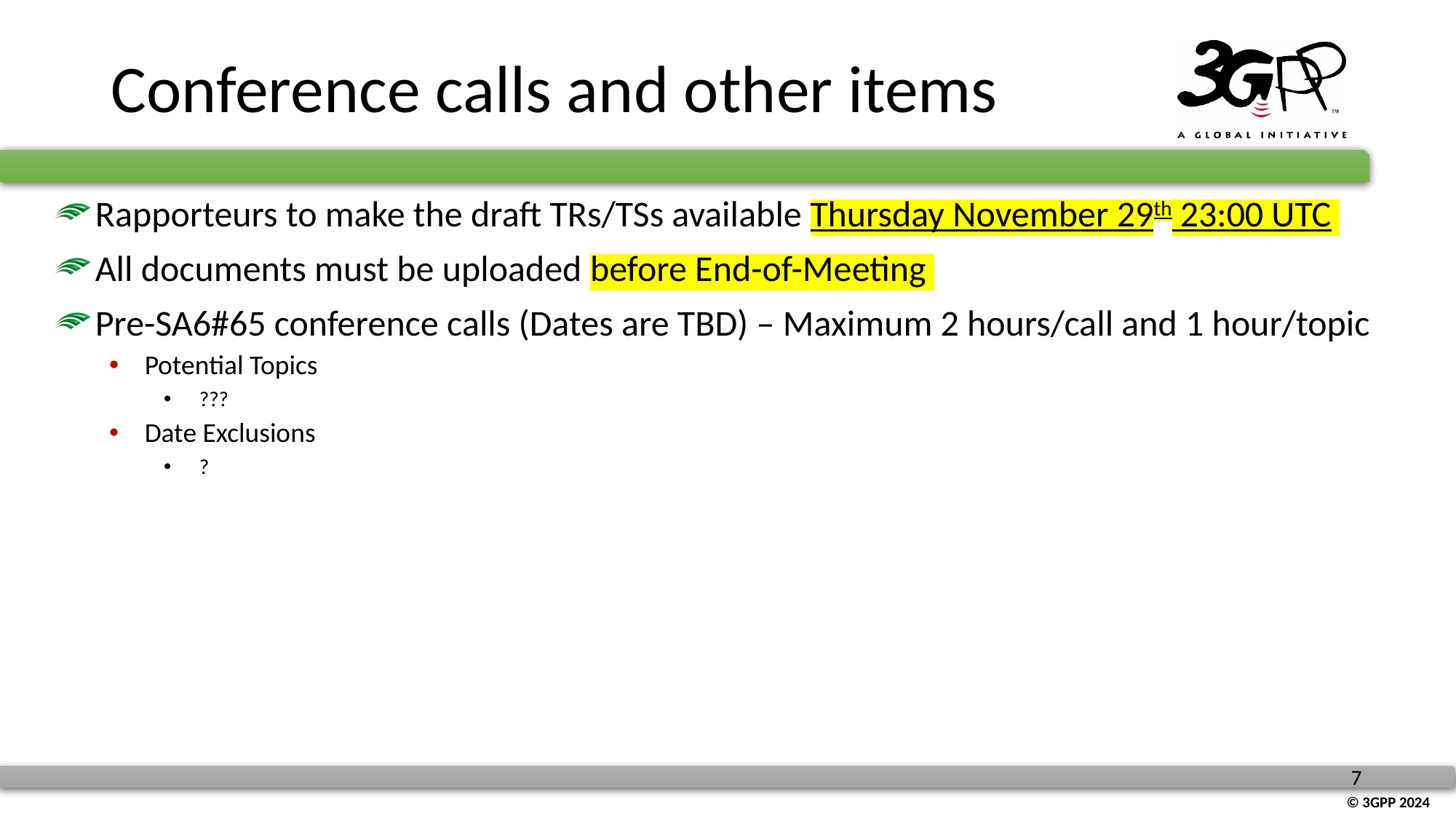

# Conference calls and other items
Rapporteurs to make the draft TRs/TSs available Thursday November 29th 23:00 UTC
All documents must be uploaded before End-of-Meeting
Pre-SA6#65 conference calls (Dates are TBD) – Maximum 2 hours/call and 1 hour/topic
Potential Topics
???
Date Exclusions
?